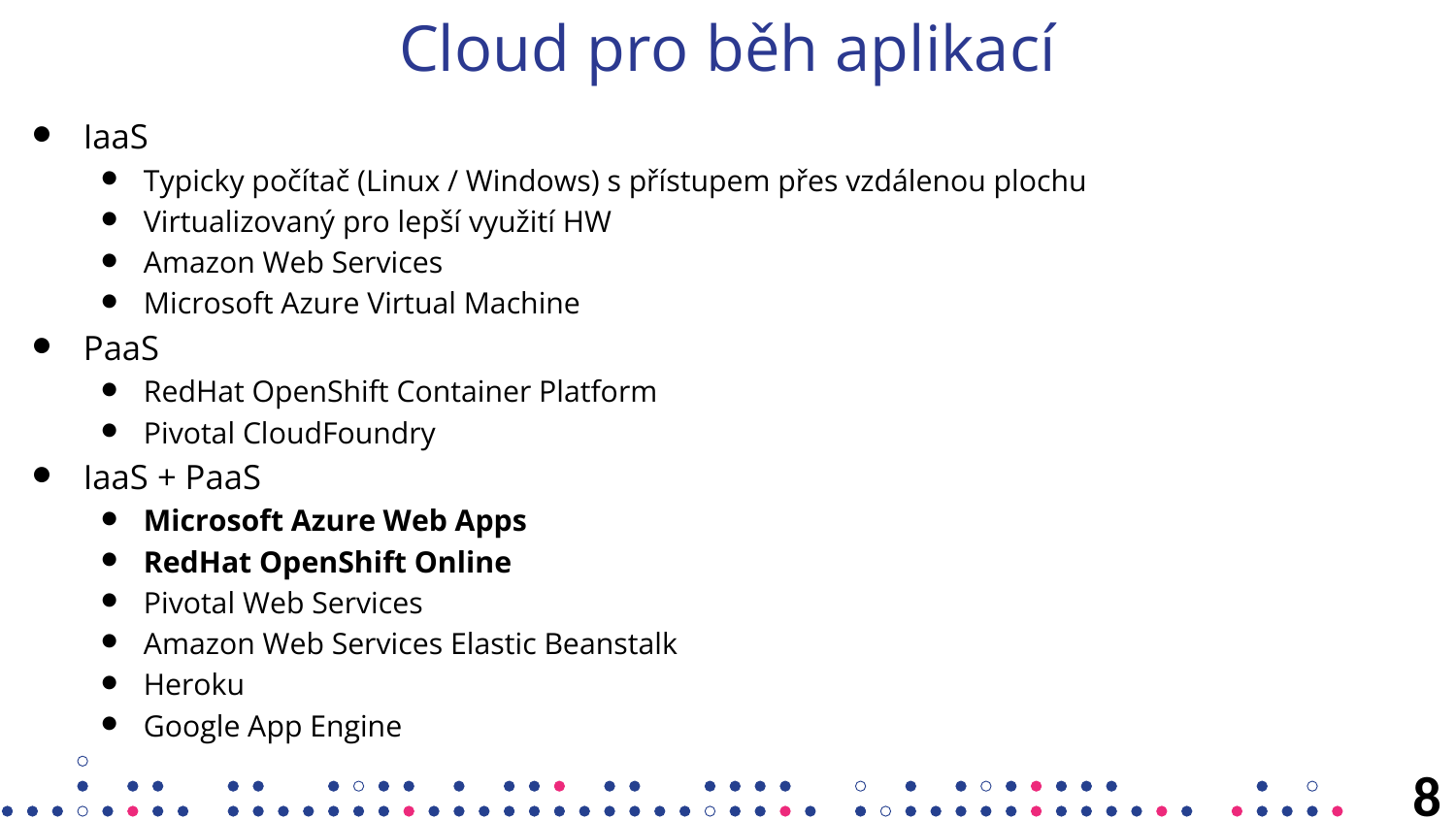

# Cloud pro běh aplikací
IaaS
Typicky počítač (Linux / Windows) s přístupem přes vzdálenou plochu
Virtualizovaný pro lepší využití HW
Amazon Web Services
Microsoft Azure Virtual Machine
PaaS
RedHat OpenShift Container Platform
Pivotal CloudFoundry
IaaS + PaaS
Microsoft Azure Web Apps
RedHat OpenShift Online
Pivotal Web Services
Amazon Web Services Elastic Beanstalk
Heroku
Google App Engine
8